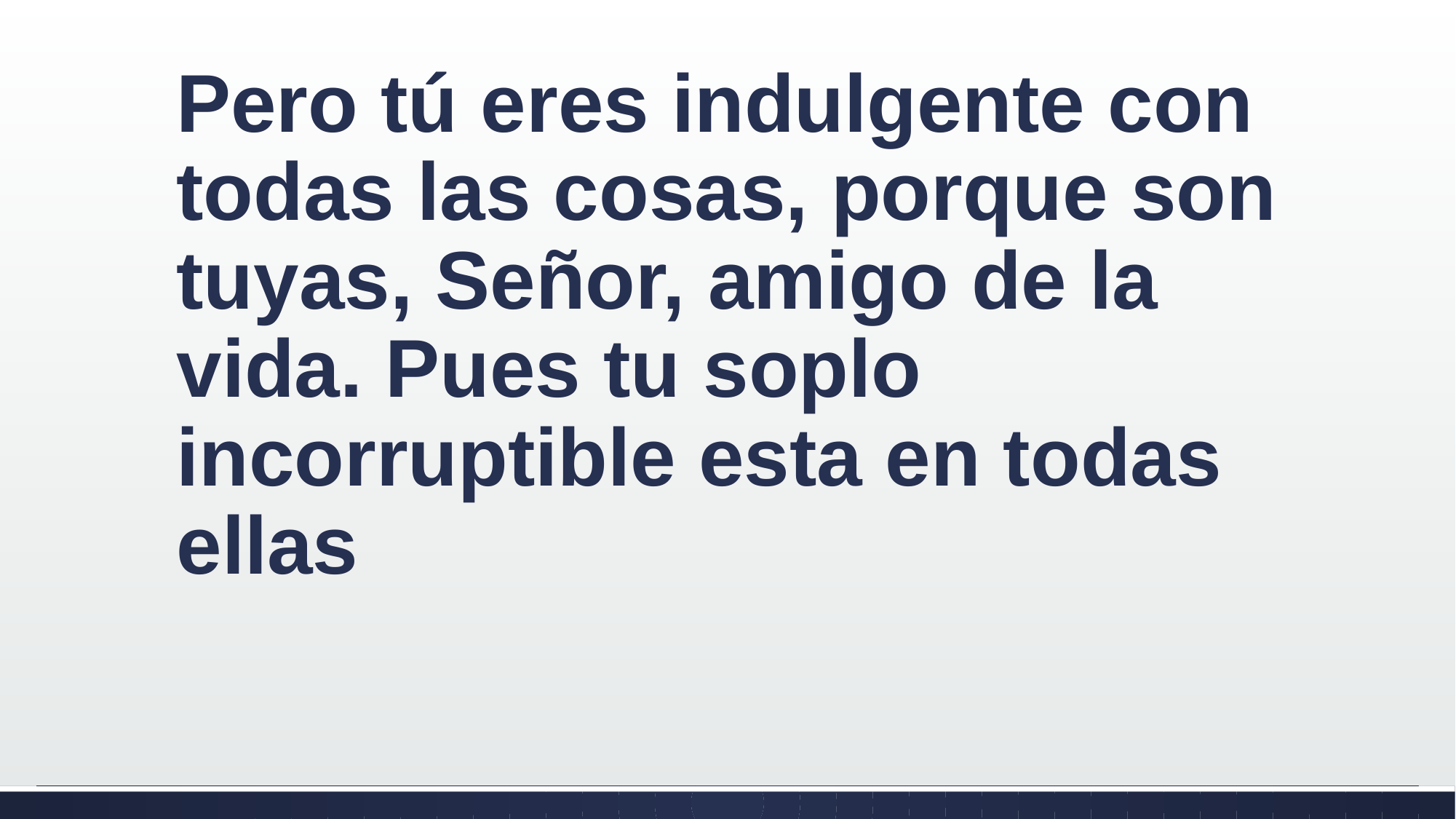

#
Pero tú eres indulgente con todas las cosas, porque son tuyas, Señor, amigo de la vida. Pues tu soplo incorruptible esta en todas ellas